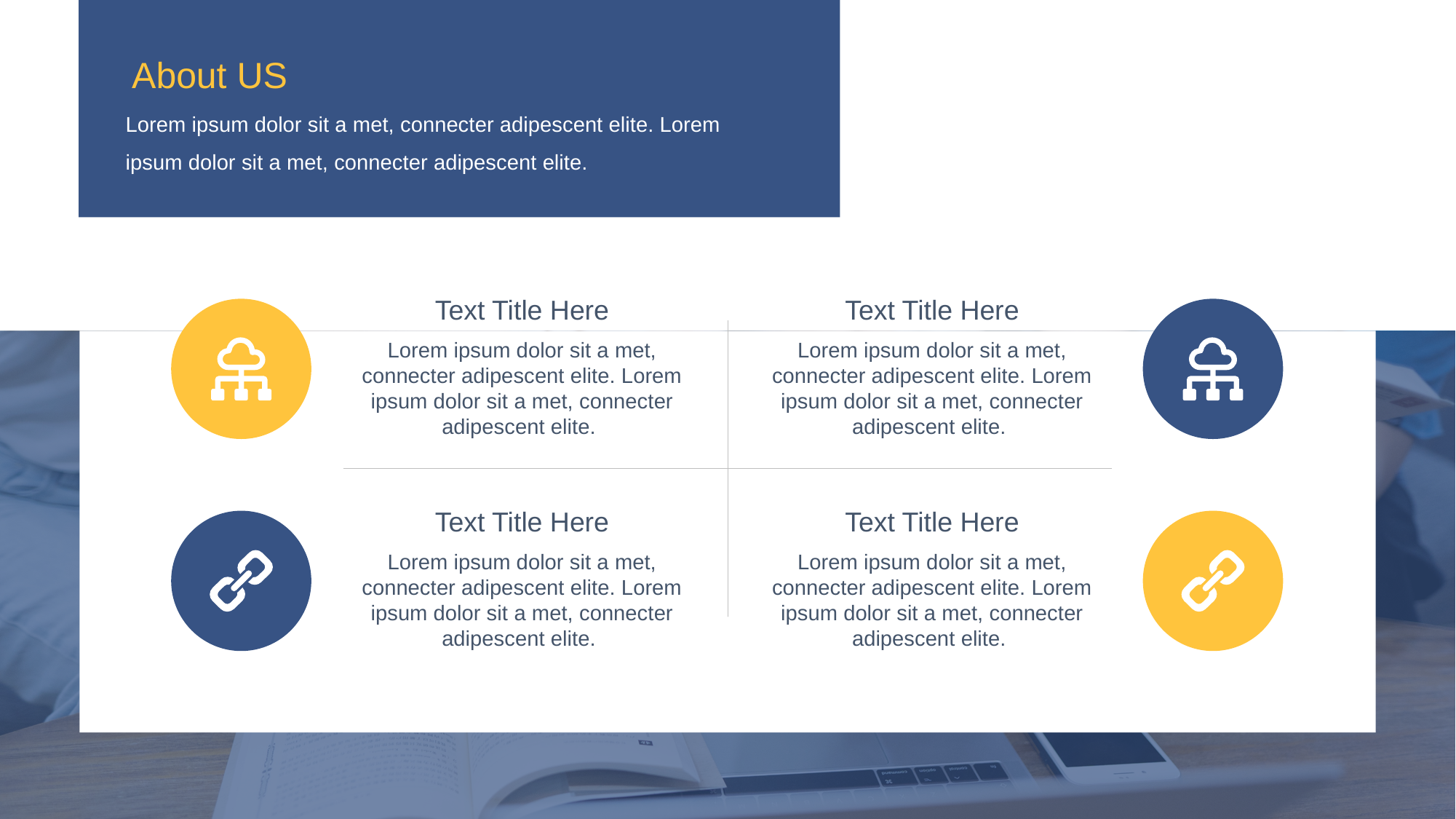

About US
Lorem ipsum dolor sit a met, connecter adipescent elite. Lorem ipsum dolor sit a met, connecter adipescent elite.
Text Title Here
Lorem ipsum dolor sit a met, connecter adipescent elite. Lorem ipsum dolor sit a met, connecter adipescent elite.
Text Title Here
Lorem ipsum dolor sit a met, connecter adipescent elite. Lorem ipsum dolor sit a met, connecter adipescent elite.

Text Title Here
Lorem ipsum dolor sit a met, connecter adipescent elite. Lorem ipsum dolor sit a met, connecter adipescent elite.
Text Title Here
Lorem ipsum dolor sit a met, connecter adipescent elite. Lorem ipsum dolor sit a met, connecter adipescent elite.